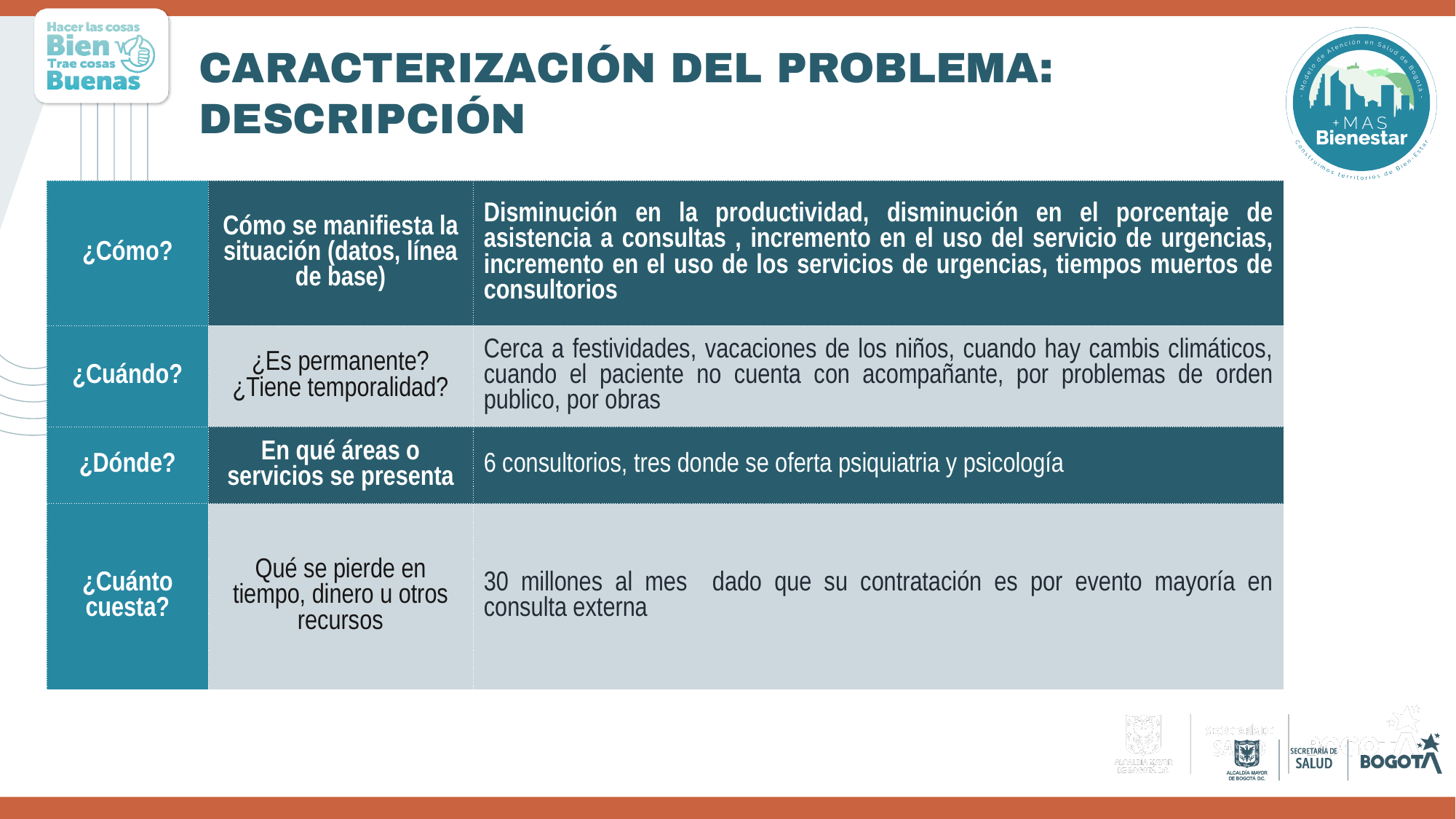

CARACTERIZACIÓN DEL PROBLEMA: DESCRIPCIÓN
| ¿Cómo? | Cómo se manifiesta la situación (datos, línea de base) | Disminución en la productividad, disminución en el porcentaje de asistencia a consultas , incremento en el uso del servicio de urgencias, incremento en el uso de los servicios de urgencias, tiempos muertos de consultorios |
| --- | --- | --- |
| ¿Cuándo? | ¿Es permanente? ¿Tiene temporalidad? | Cerca a festividades, vacaciones de los niños, cuando hay cambis climáticos, cuando el paciente no cuenta con acompañante, por problemas de orden publico, por obras |
| ¿Dónde? | En qué áreas o servicios se presenta | 6 consultorios, tres donde se oferta psiquiatria y psicología |
| --- | --- | --- |
| ¿Cuánto cuesta? | Qué se pierde en tiempo, dinero u otros recursos | 30 millones al mes dado que su contratación es por evento mayoría en consulta externa |